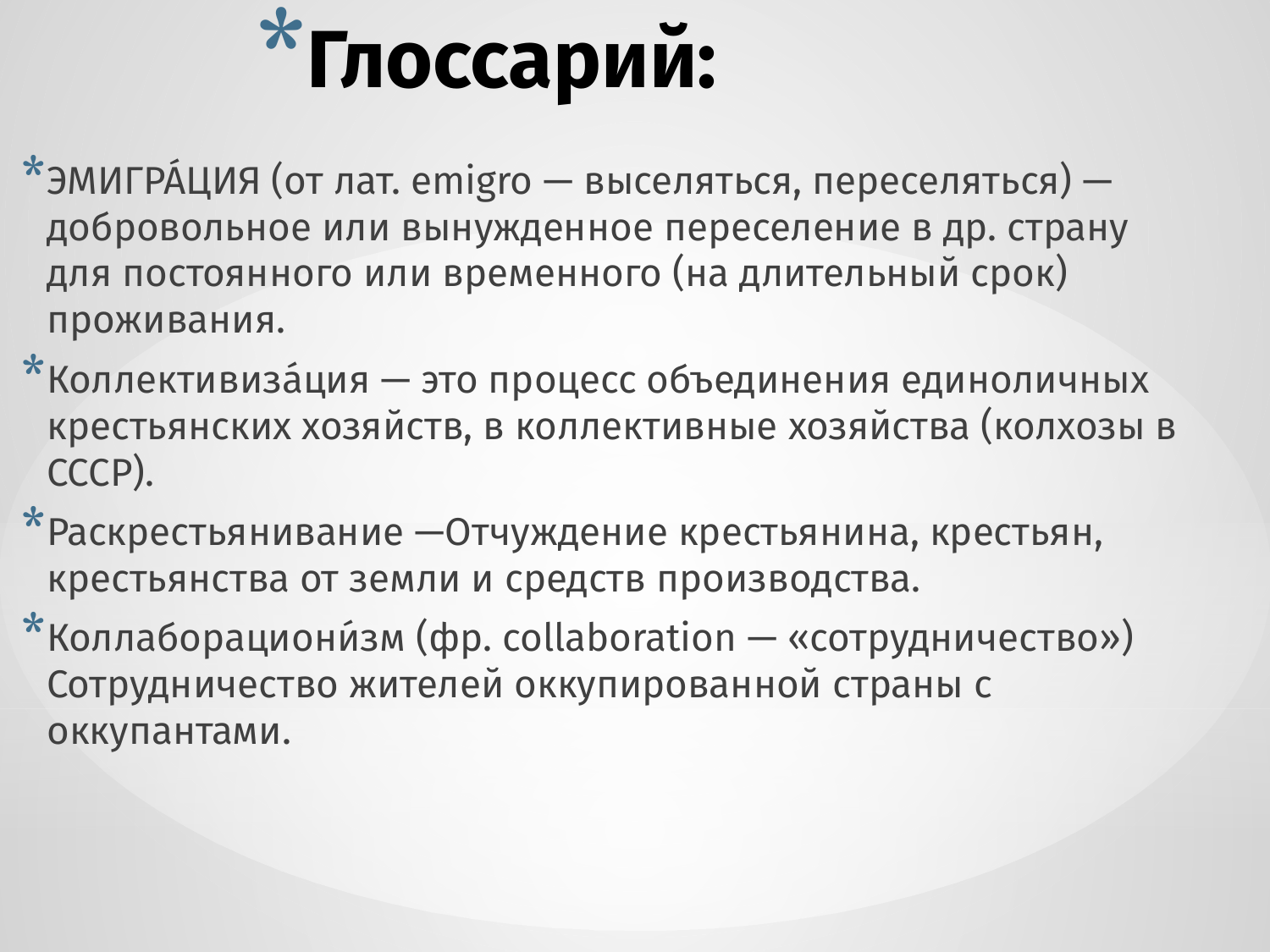

# Глоссарий:
ЭМИГРА́ЦИЯ (от лат. emigro — выселяться, переселяться) — добровольное или вынужденное переселение в др. страну для постоянного или временного (на длительный срок) проживания.
Коллективиза́ция — это процесс объединения единоличных крестьянских хозяйств, в коллективные хозяйства (колхозы в СССР).
Раскрестьянивание —Отчуждение крестьянина, крестьян, крестьянства от земли и средств производства.
Коллаборациони́зм (фр. collaboration — «сотрудничество») Сотрудничество жителей оккупированной страны с оккупантами.